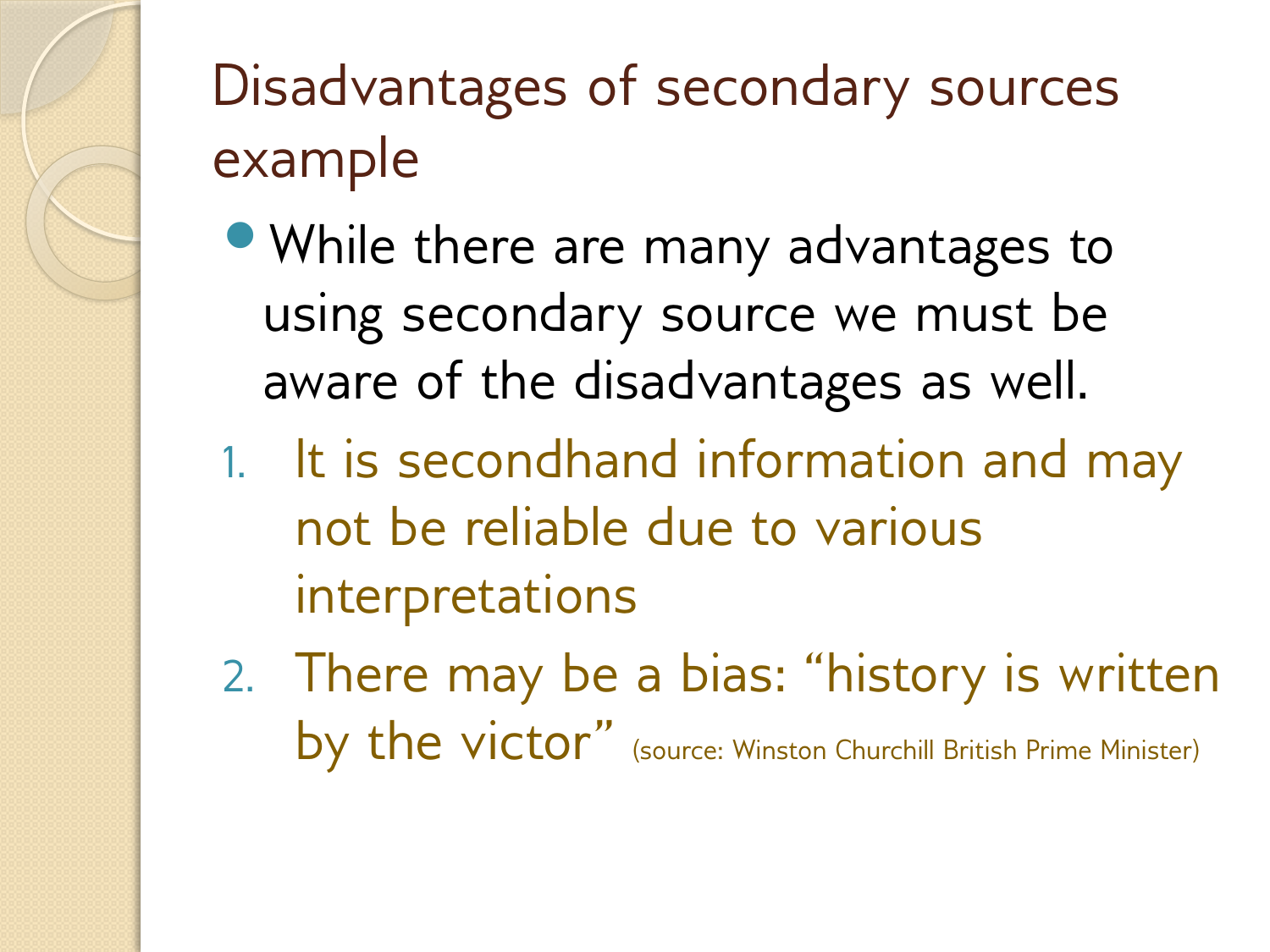

# Disadvantages of secondary sources example
While there are many advantages to using secondary source we must be aware of the disadvantages as well.
It is secondhand information and may not be reliable due to various interpretations
There may be a bias: “history is written by the victor” (source: Winston Churchill British Prime Minister)